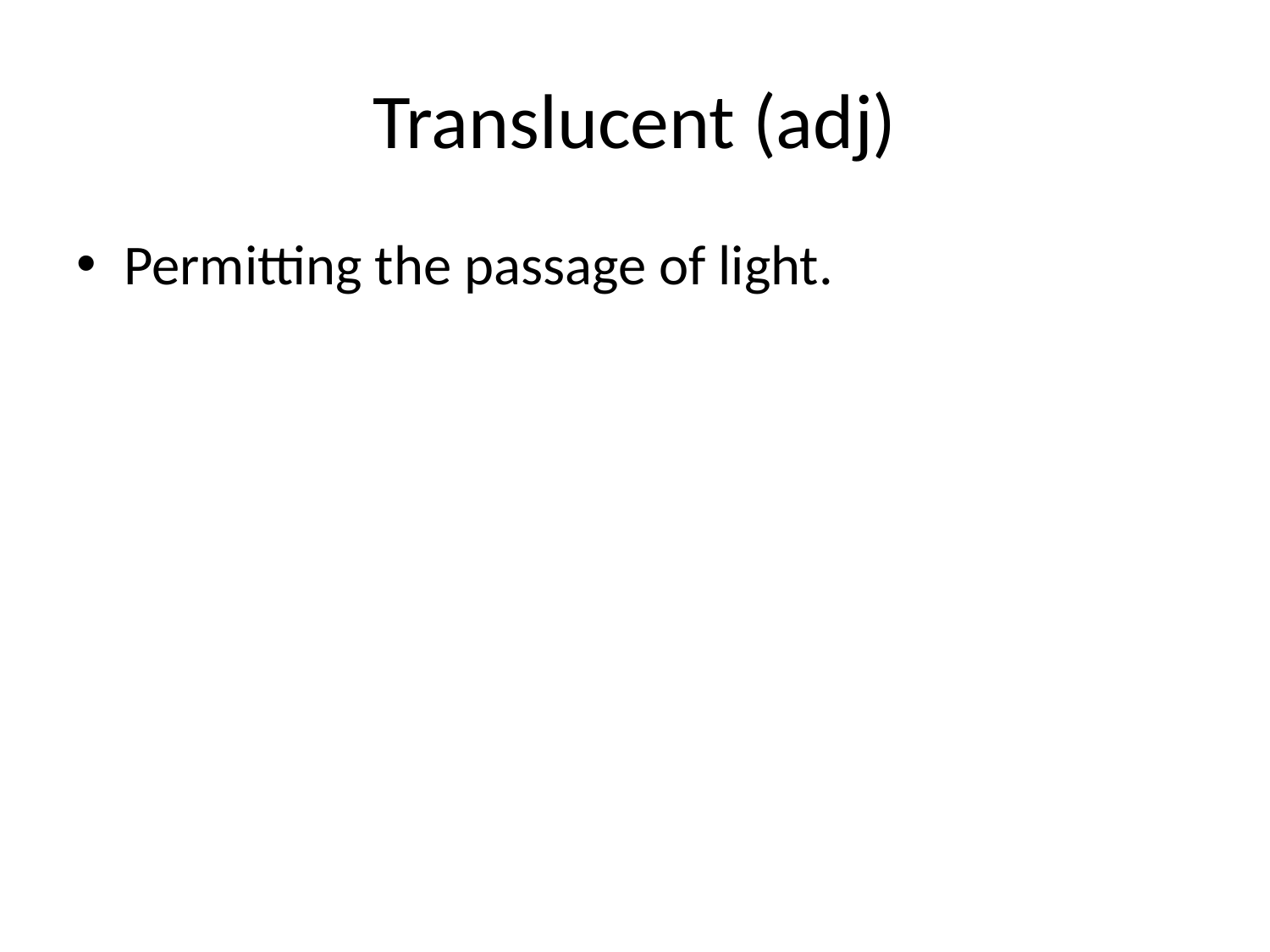

# Translucent (adj)
Permitting the passage of light.